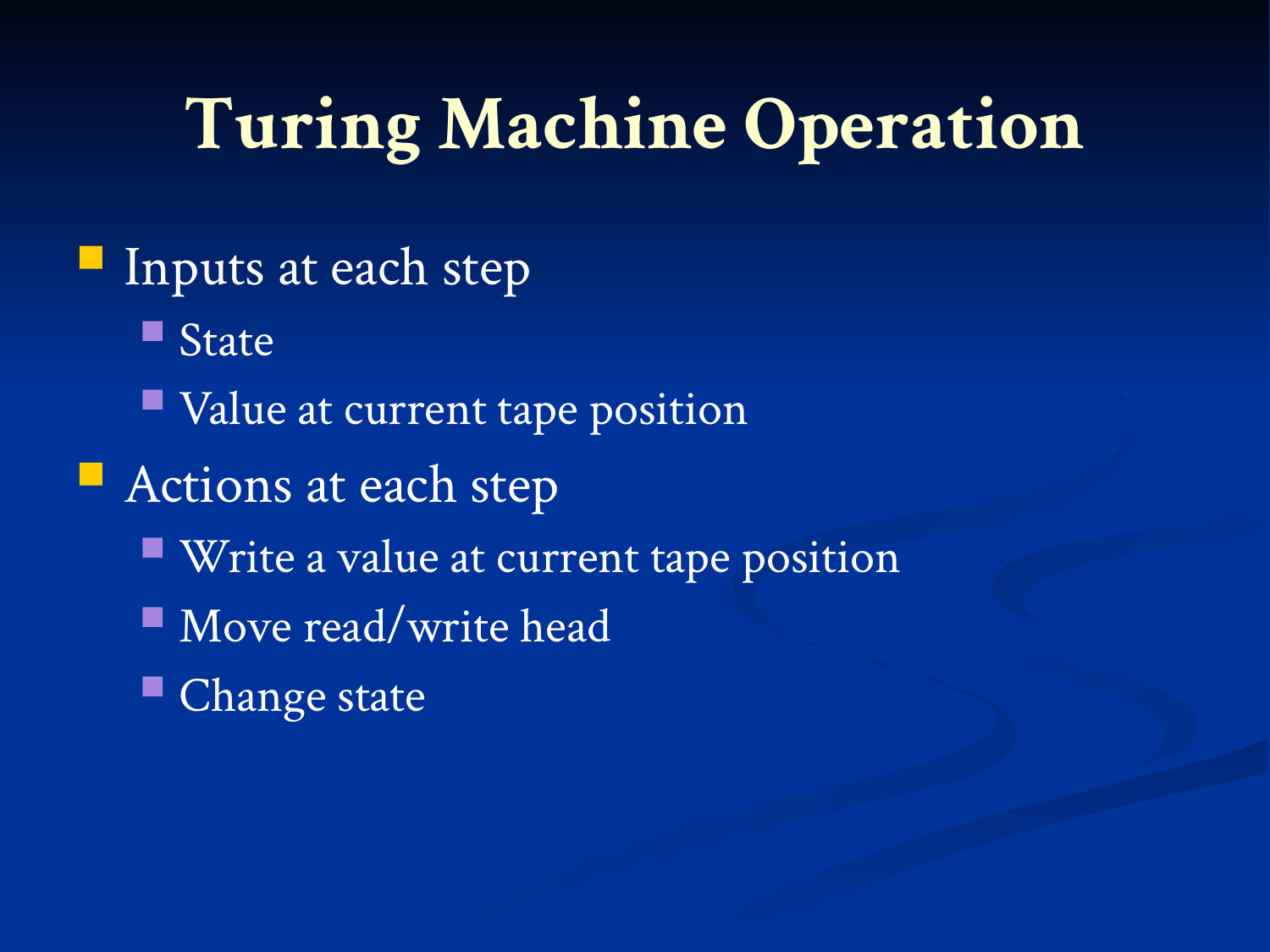

# Turing Machine Operation
Inputs at each step
State
Value at current tape position
Actions at each step
Write a value at current tape position
Move read/write head
Change state